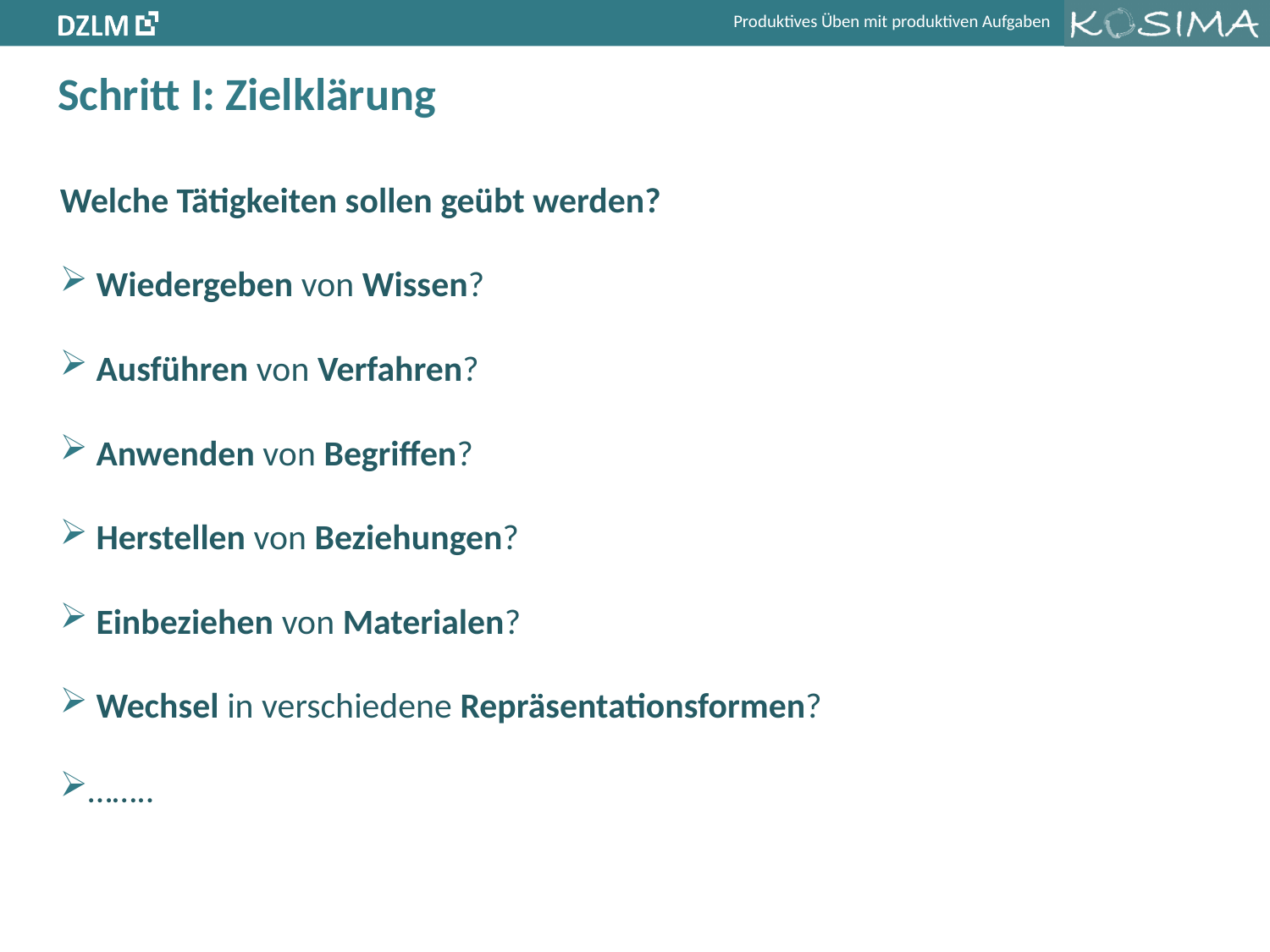

# Schritt I: Zielklärung
Welche Tätigkeiten sollen geübt werden?
 Wiedergeben von Wissen?
 Ausführen von Verfahren?
 Anwenden von Begriffen?
 Herstellen von Beziehungen?
 Einbeziehen von Materialen?
 Wechsel in verschiedene Repräsentationsformen?
……..